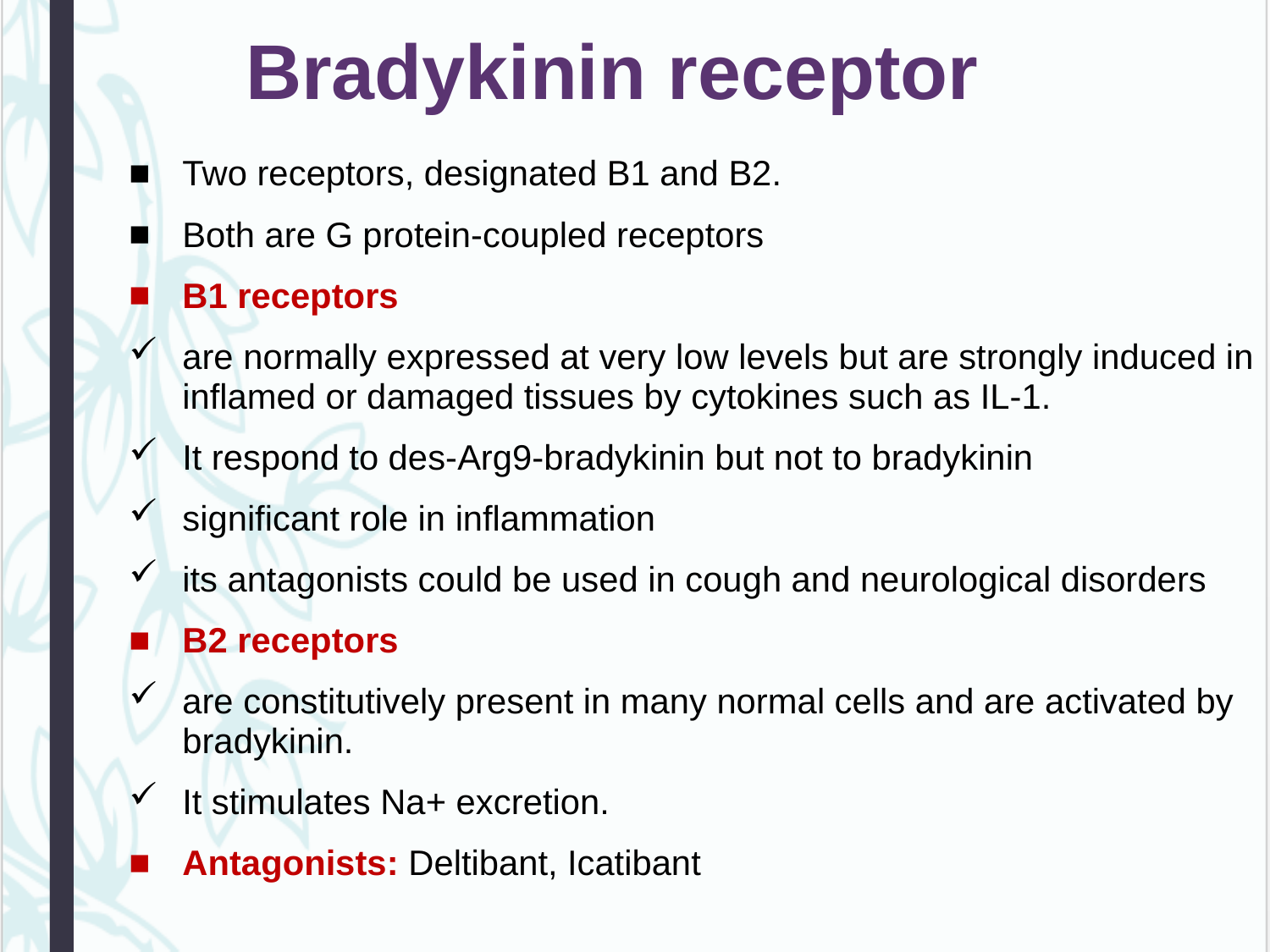

# Bradykinin receptor
Two receptors, designated B1 and B2.
Both are G protein-coupled receptors
B1 receptors
are normally expressed at very low levels but are strongly induced in inflamed or damaged tissues by cytokines such as IL-1.
It respond to des-Arg9-bradykinin but not to bradykinin
significant role in inflammation
its antagonists could be used in cough and neurological disorders
B2 receptors
are constitutively present in many normal cells and are activated by bradykinin.
It stimulates Na+ excretion.
Antagonists: Deltibant, Icatibant